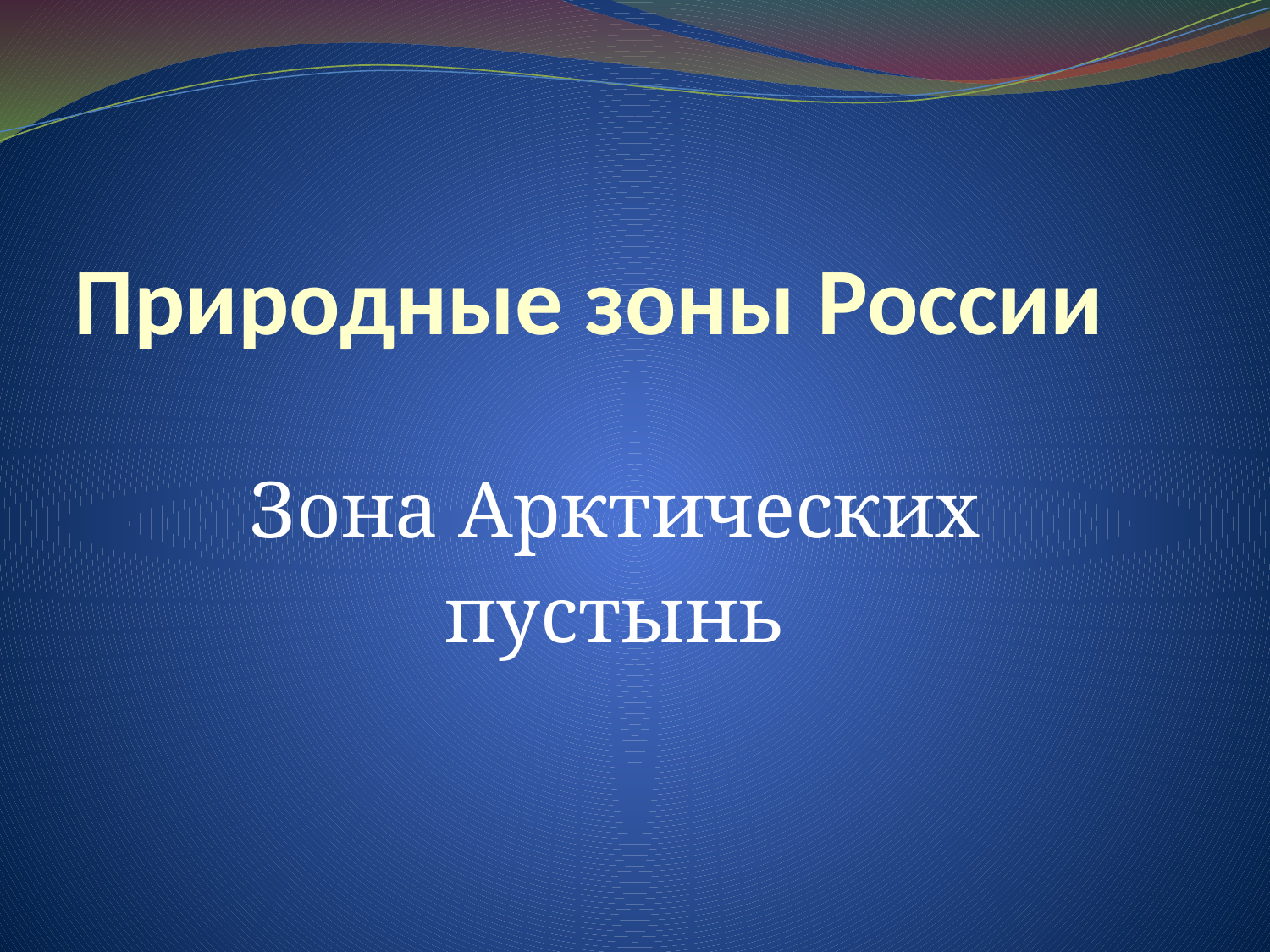

# Природные зоны России
Зона Арктических пустынь